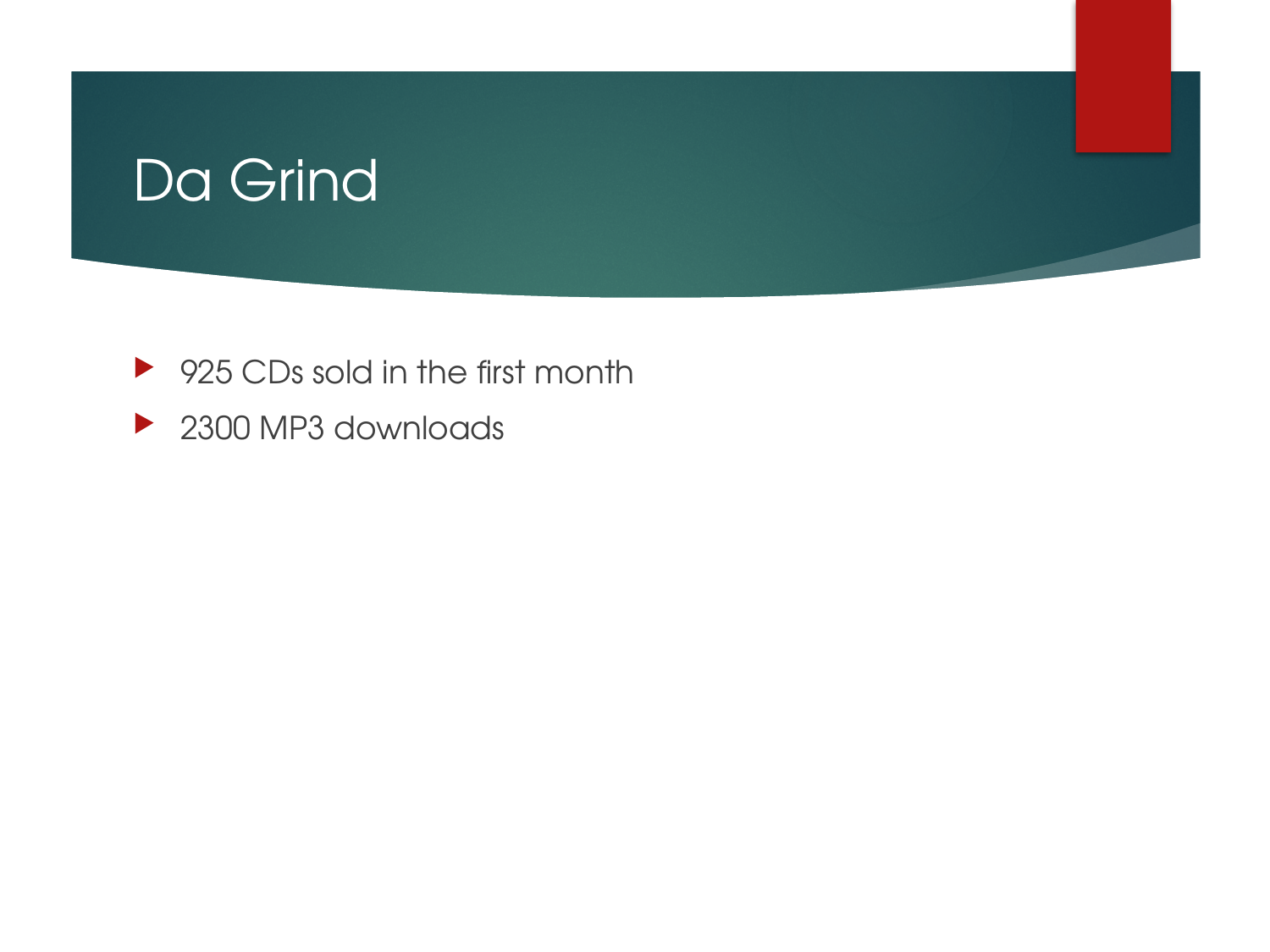

# Da Grind
925 CDs sold in the first month
2300 MP3 downloads